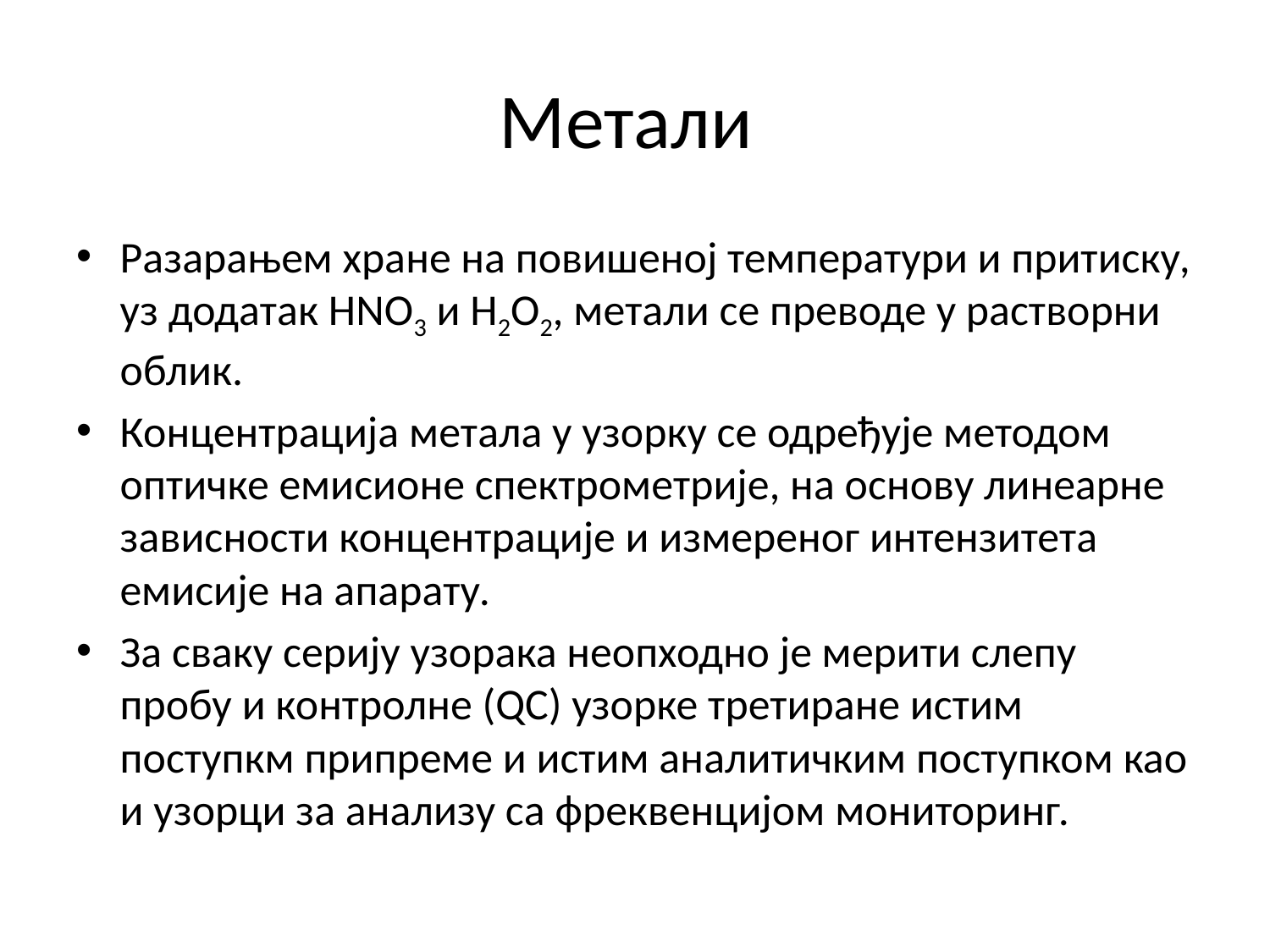

# Метали
Разарањем хране на повишеној температури и притиску, уз додатак HNO3 и Н2О2, метали се преводе у растворни облик.
Концентрација метала у узорку се одређује методом оптичке емисионе спектрометрије, на основу линеарне зависности концентрације и измереног интензитета емисије на апарату.
За сваку серију узорака неопходно је мерити слепу пробу и контролне (QC) узорке третиране истим поступкм припреме и истим аналитичким поступком као и узорци за анализу са фреквенцијом мониторинг.